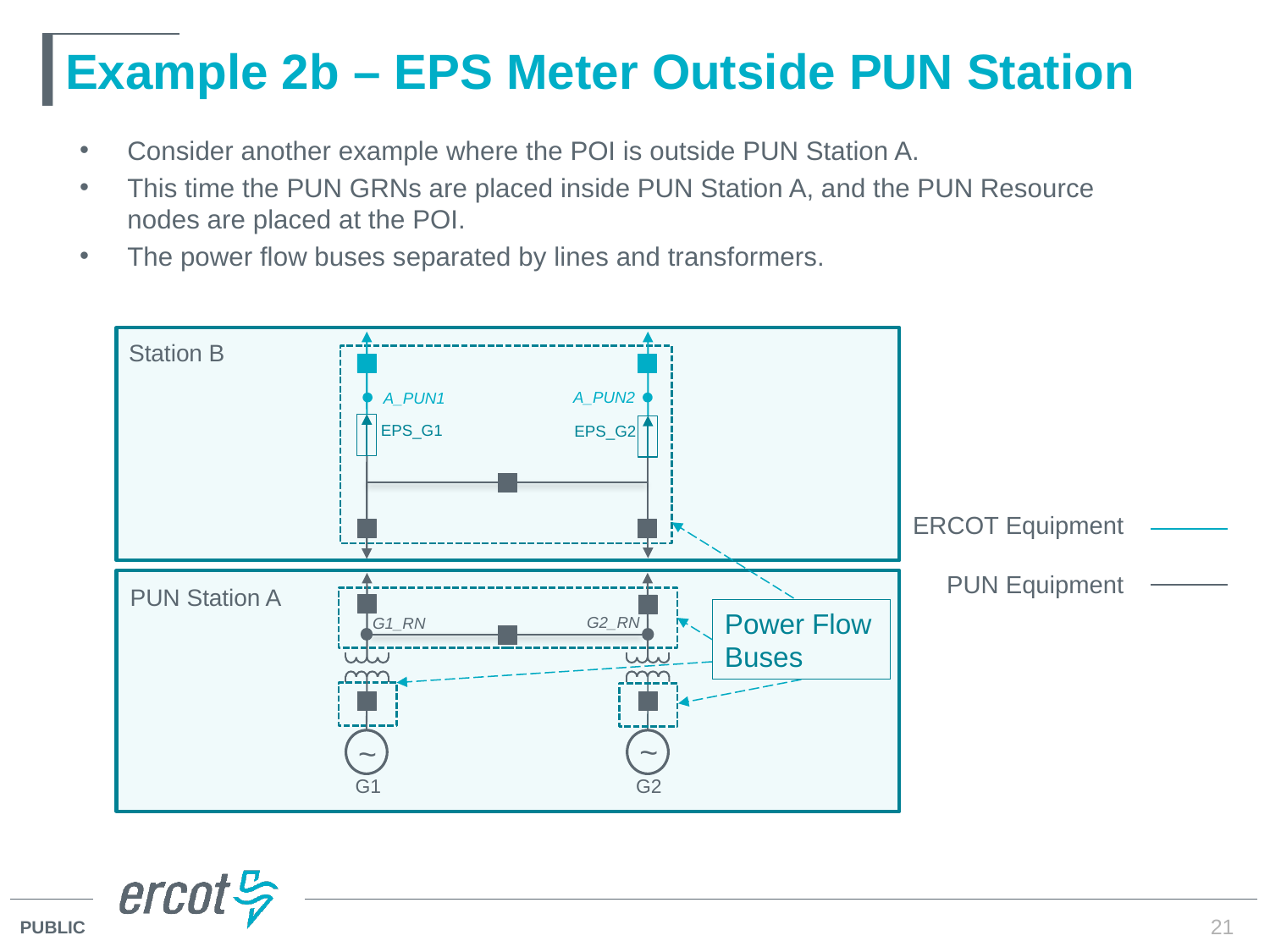

# Example 2b – EPS Meter Outside PUN Station
Consider another example where the POI is outside PUN Station A.
This time the PUN GRNs are placed inside PUN Station A, and the PUN Resource nodes are placed at the POI.
The power flow buses separated by lines and transformers.

Station B

A_PUN2
A_PUN1

EPS_G1
EPS_G2

ERCOT Equipment

PUN Equipment

PUN Station A

Power Flow Buses
G2_RN
G1_RN

~
~

G2
G1
21